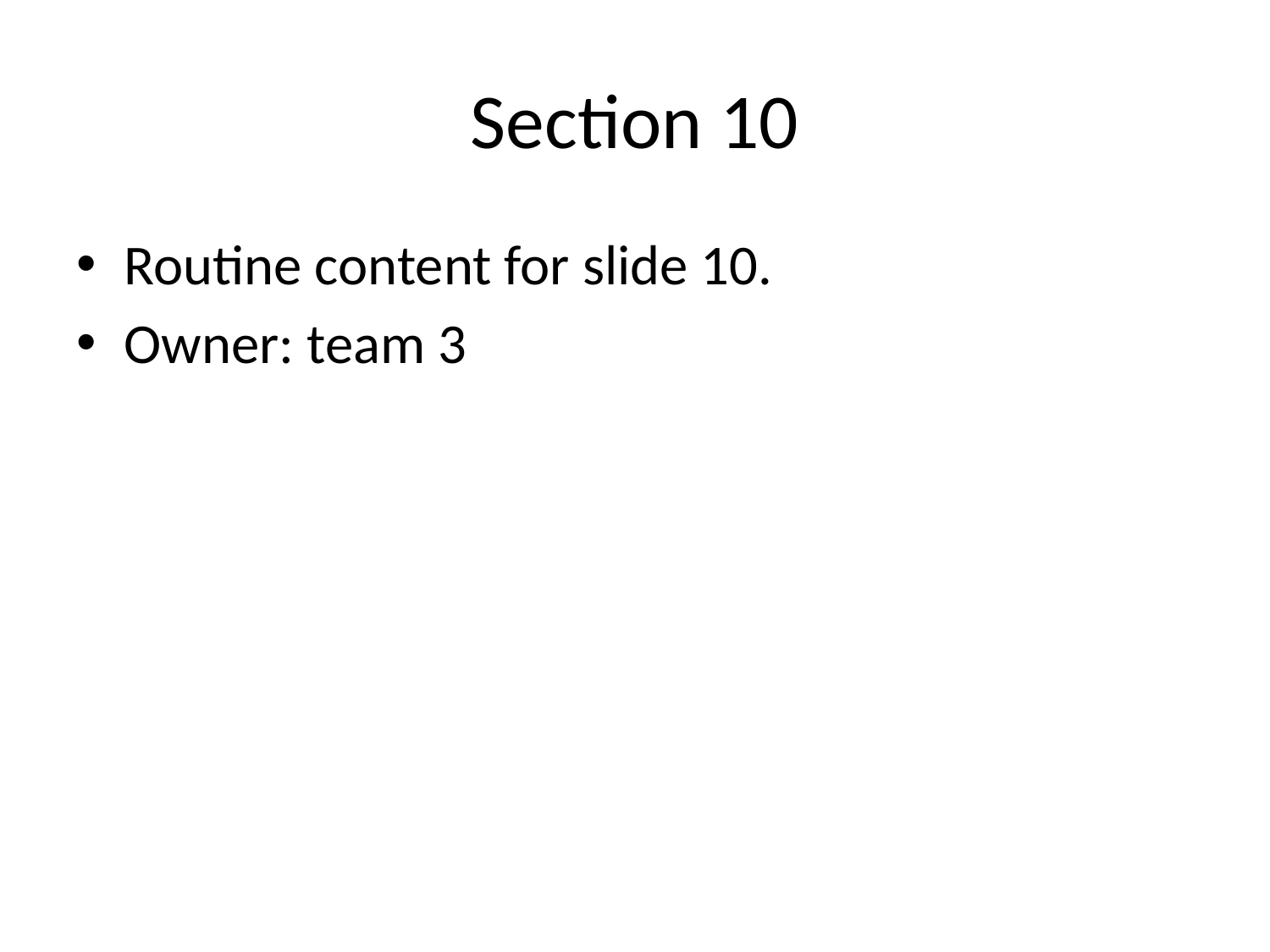

# Section 10
Routine content for slide 10.
Owner: team 3